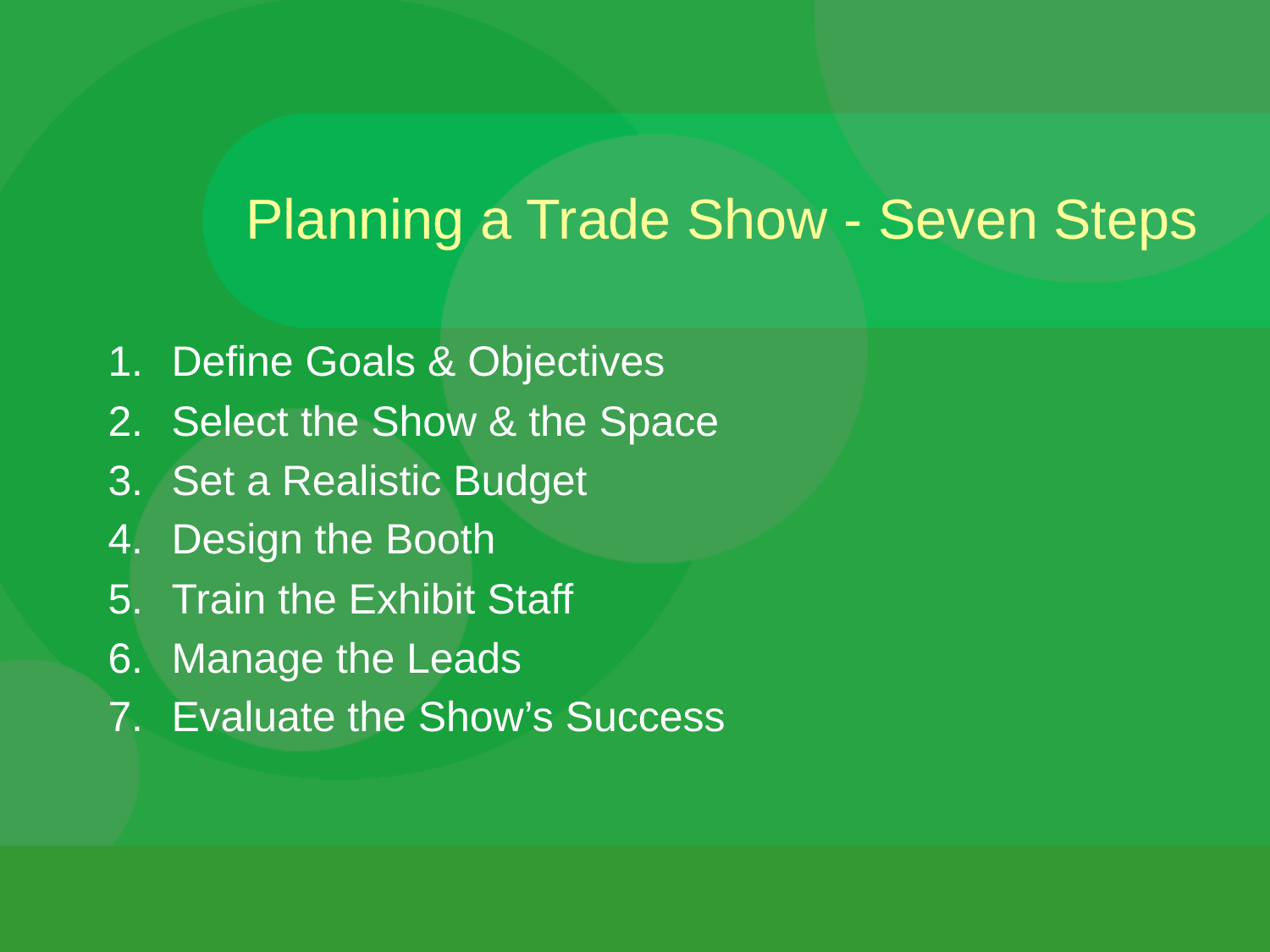

# Planning a Trade Show - Seven Steps
Define Goals & Objectives
Select the Show & the Space
Set a Realistic Budget
Design the Booth
Train the Exhibit Staff
Manage the Leads
Evaluate the Show’s Success